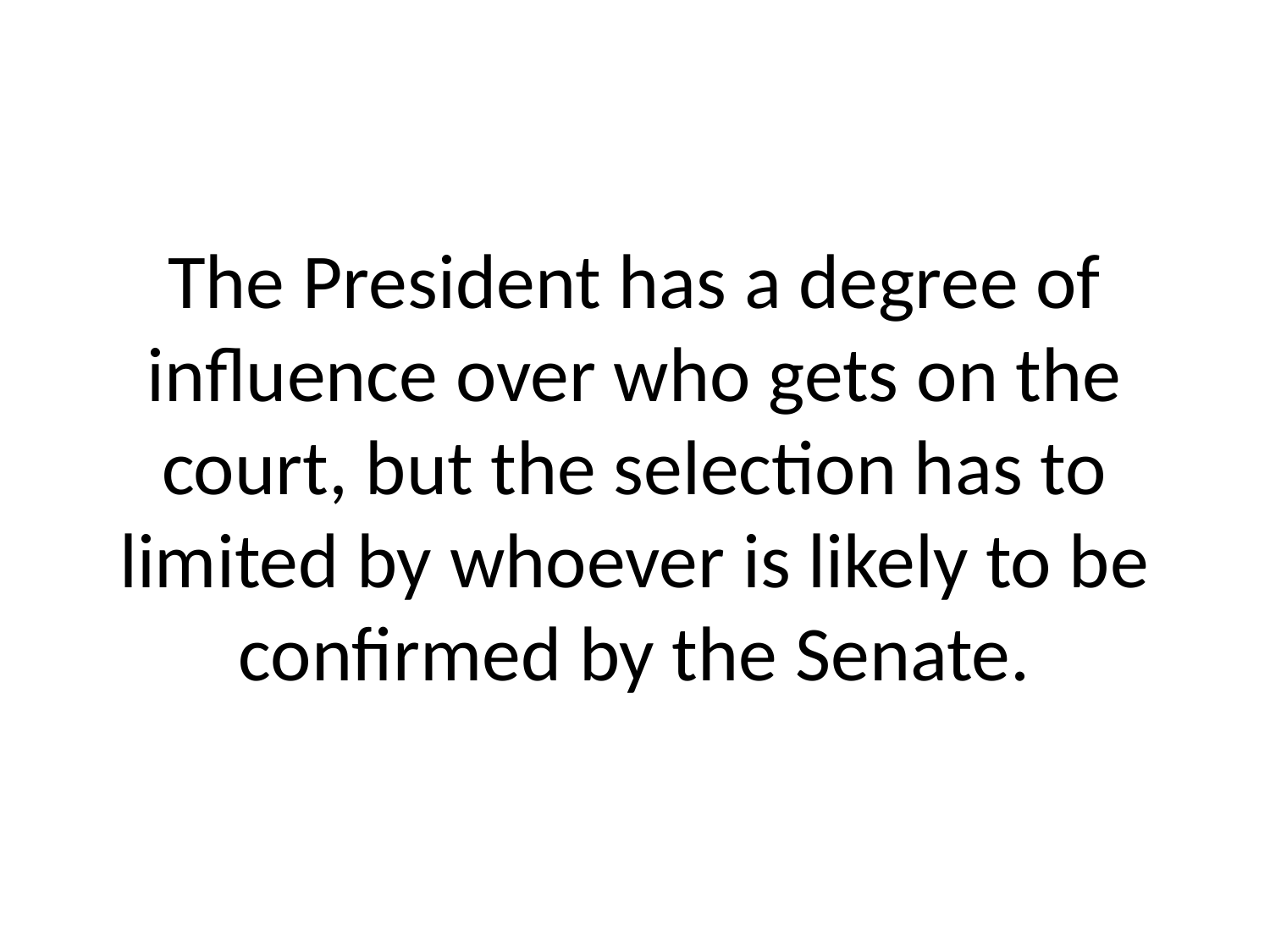

# The President has a degree of influence over who gets on the court, but the selection has to limited by whoever is likely to be confirmed by the Senate.